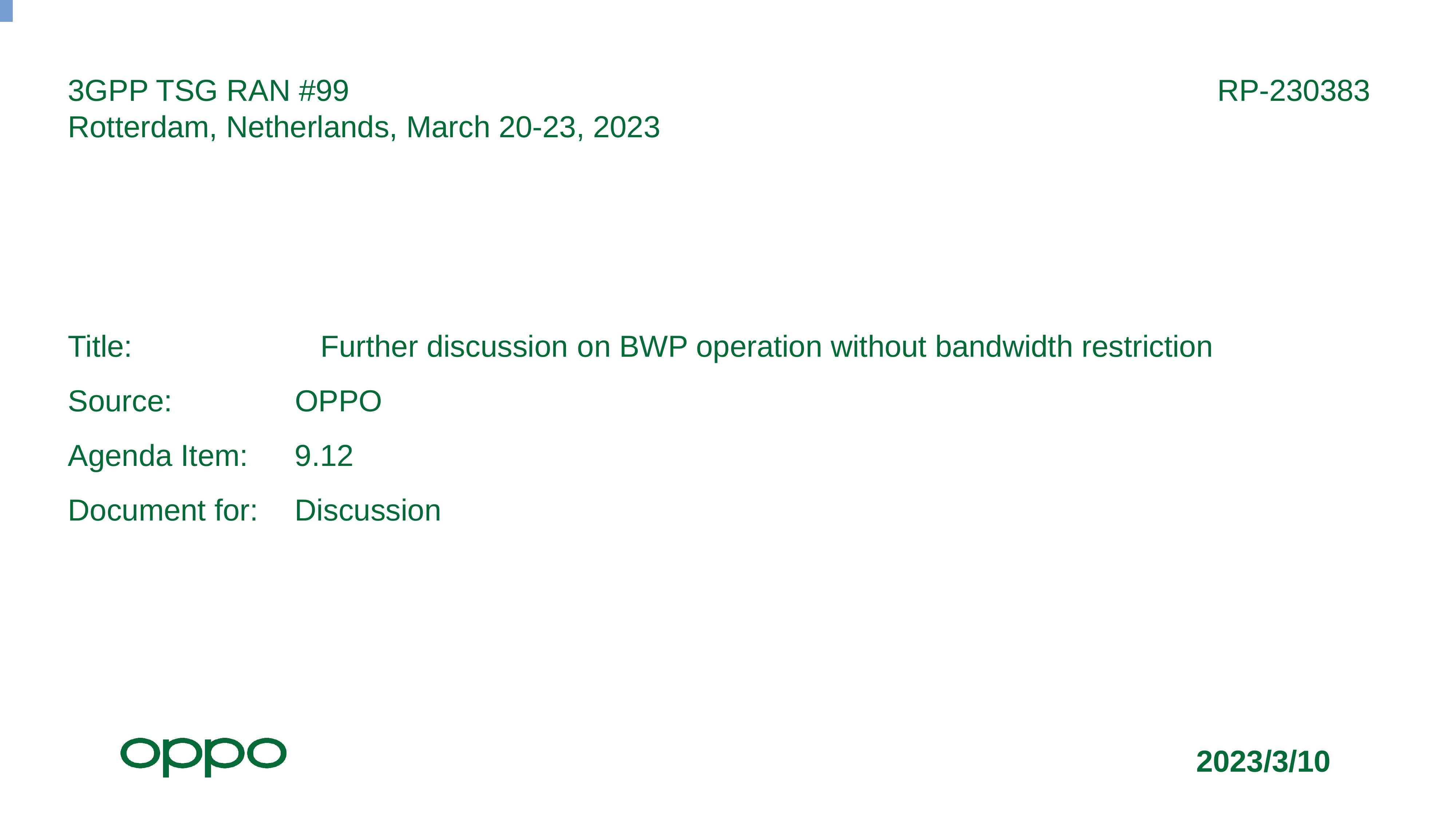

3GPP TSG RAN #99
Rotterdam, Netherlands, March 20-23, 2023
RP-230383
# Title:	                 Further discussion on BWP operation without bandwidth restriction Source:			 OPPO Agenda Item:	 9.12 Document for:	 Discussion